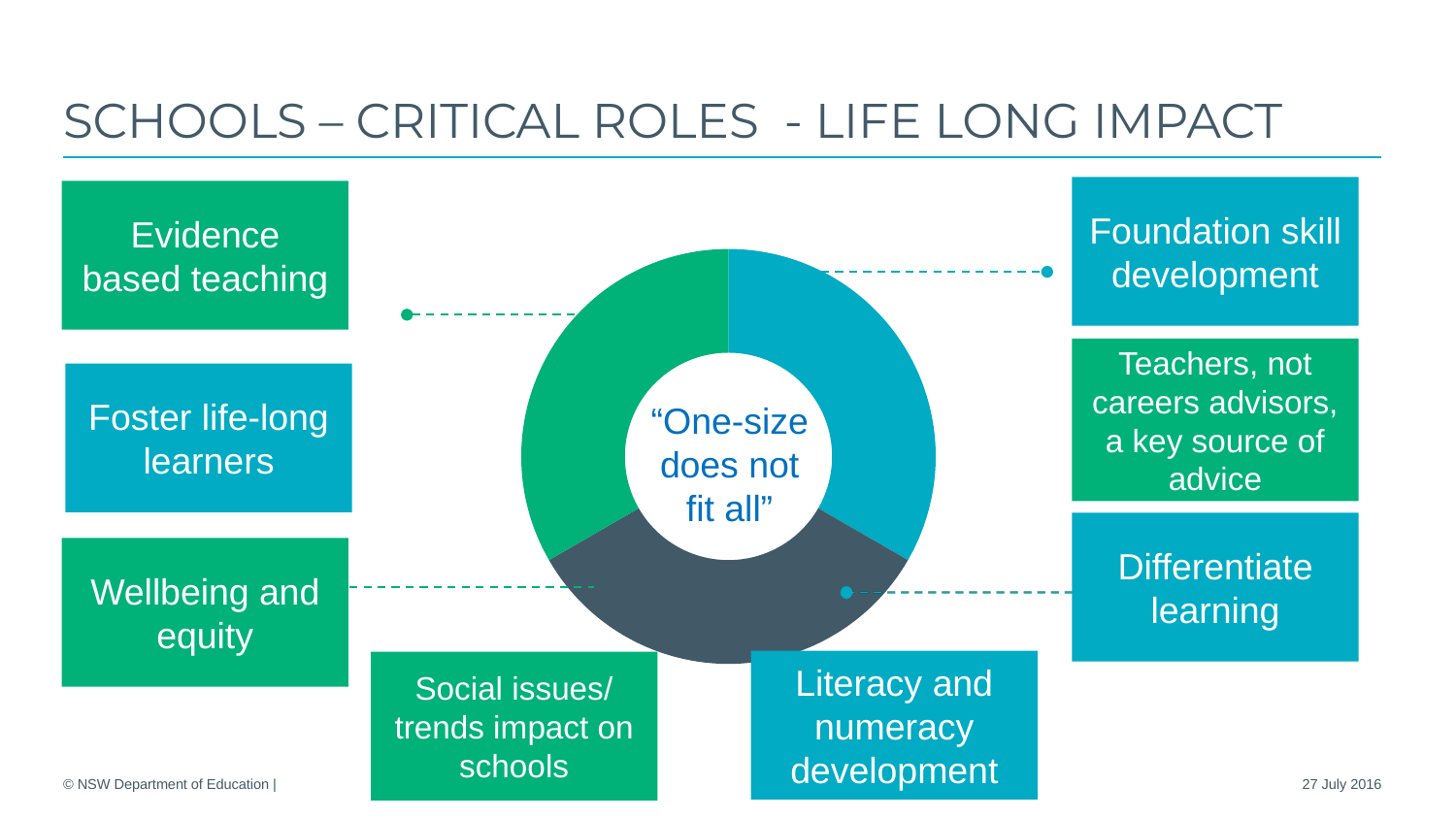

# Schools – Critical roles  - life long impact
Foundation skill development
Evidence based teaching

### Chart

| Category | Sales |
|---|---|
| 1st Qtr | 1.0 |
| 2nd Qtr | 1.0 |
| 3rd Qtr | 1.0 |
Teachers, not careers advisors, a key source of advice
Foster life-long learners
“One-size
does not fit all”
Differentiate learning
Wellbeing and equity
Literacy and numeracy
development
Social issues/ trends impact on schools
© NSW Department of Education |
27 July 2016